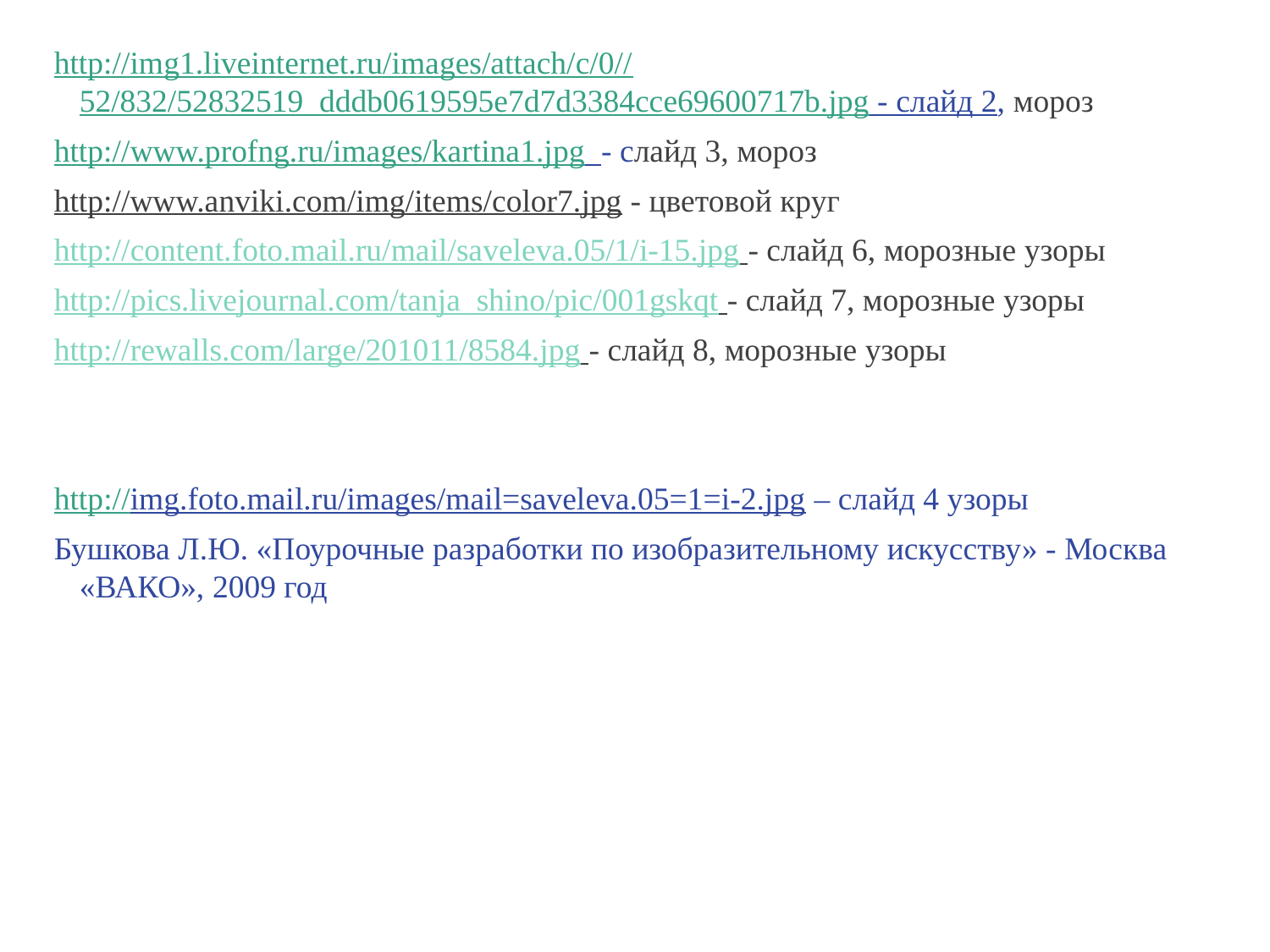

http://img1.liveinternet.ru/images/attach/c/0//52/832/52832519_dddb0619595e7d7d3384cce69600717b.jpg - слайд 2, мороз
http://www.profng.ru/images/kartina1.jpg  - слайд 3, мороз
http://www.anviki.com/img/items/color7.jpg - цветовой круг
http://content.foto.mail.ru/mail/saveleva.05/1/i-15.jpg - слайд 6, морозные узоры
http://pics.livejournal.com/tanja_shino/pic/001gskqt - слайд 7, морозные узоры
http://rewalls.com/large/201011/8584.jpg - слайд 8, морозные узоры

http://img.foto.mail.ru/images/mail=saveleva.05=1=i-2.jpg – слайд 4 узоры
Бушкова Л.Ю. «Поурочные разработки по изобразительному искусству» - Москва «ВАКО», 2009 год
www.sliderpoint.org